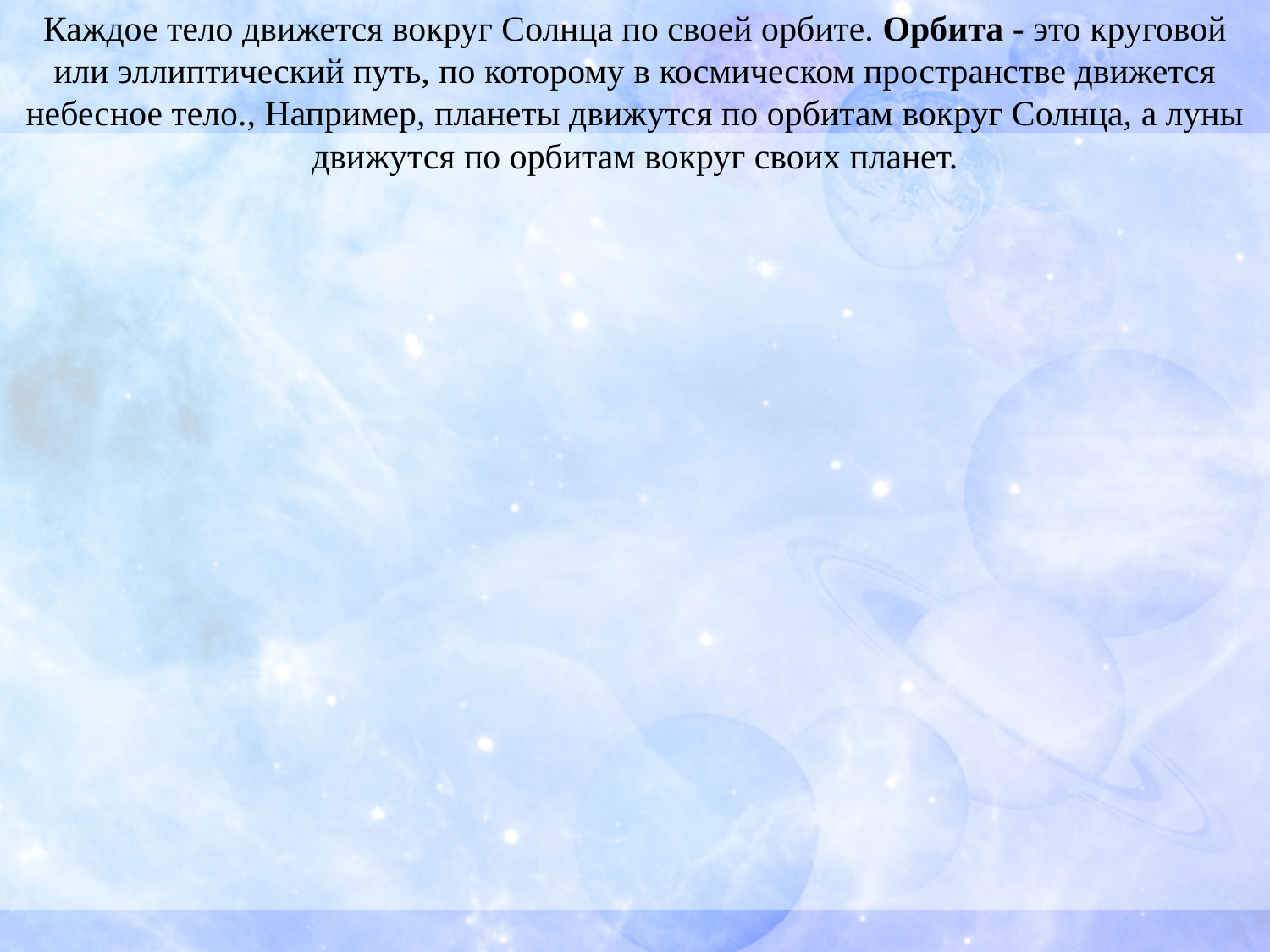

Каждое тело движется вокруг Солнца по своей орбите. Орбита - это круговой или эллиптический путь, по которому в космическом пространстве движется небесное тело., Например, планеты движутся по орбитам вокруг Солнца, а луны движутся по орбитам вокруг своих планет.